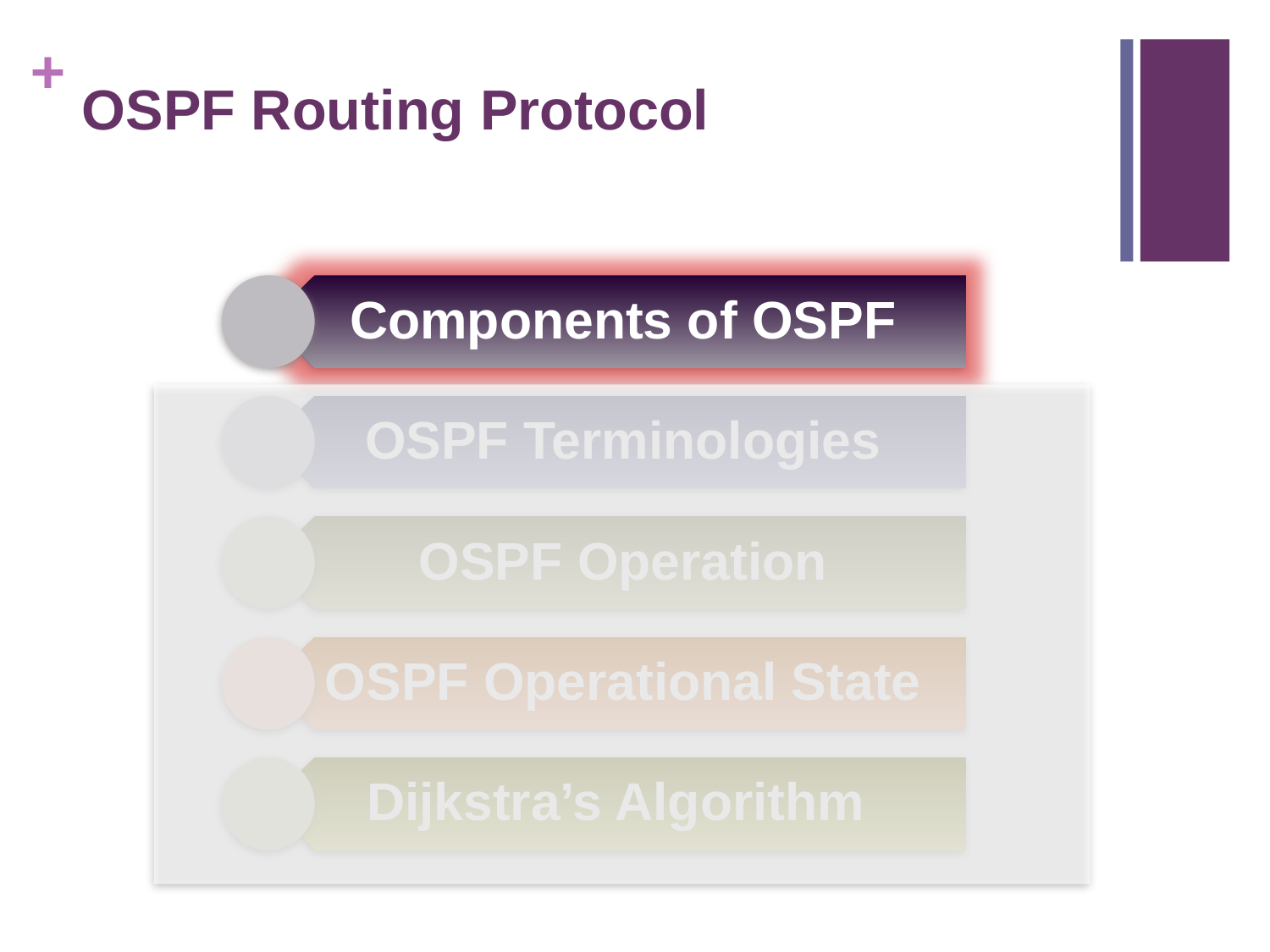

# OSPF Routing Protocol
Components of OSPF
OSPF Terminologies
OSPF Operation
OSPF Operational State
Dijkstra’s Algorithm